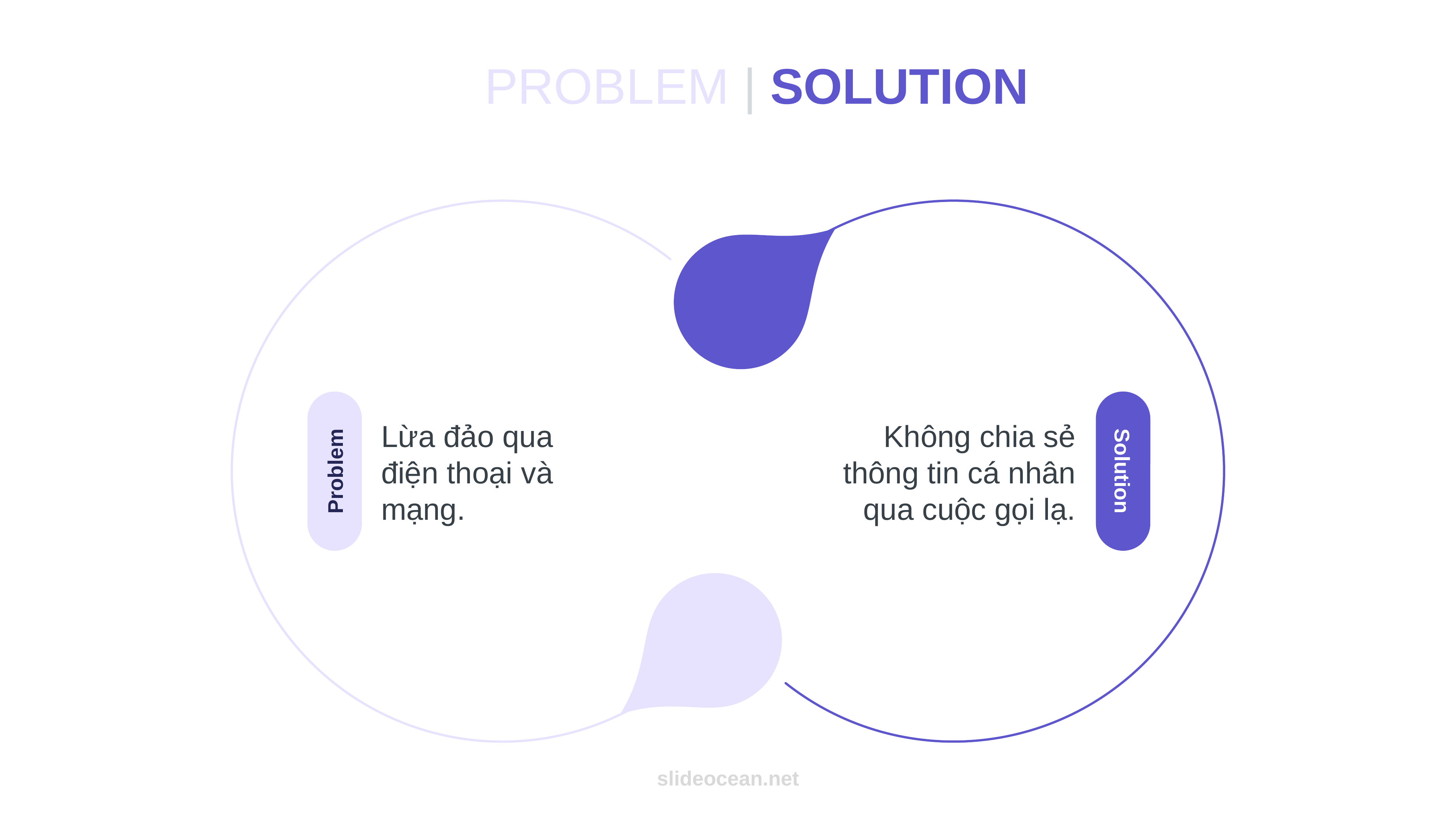

PROBLEM | SOLUTION

Lừa đảo qua điện thoại và mạng.
Không chia sẻ thông tin cá nhân qua cuộc gọi lạ.
Problem
Solution
slideocean.net